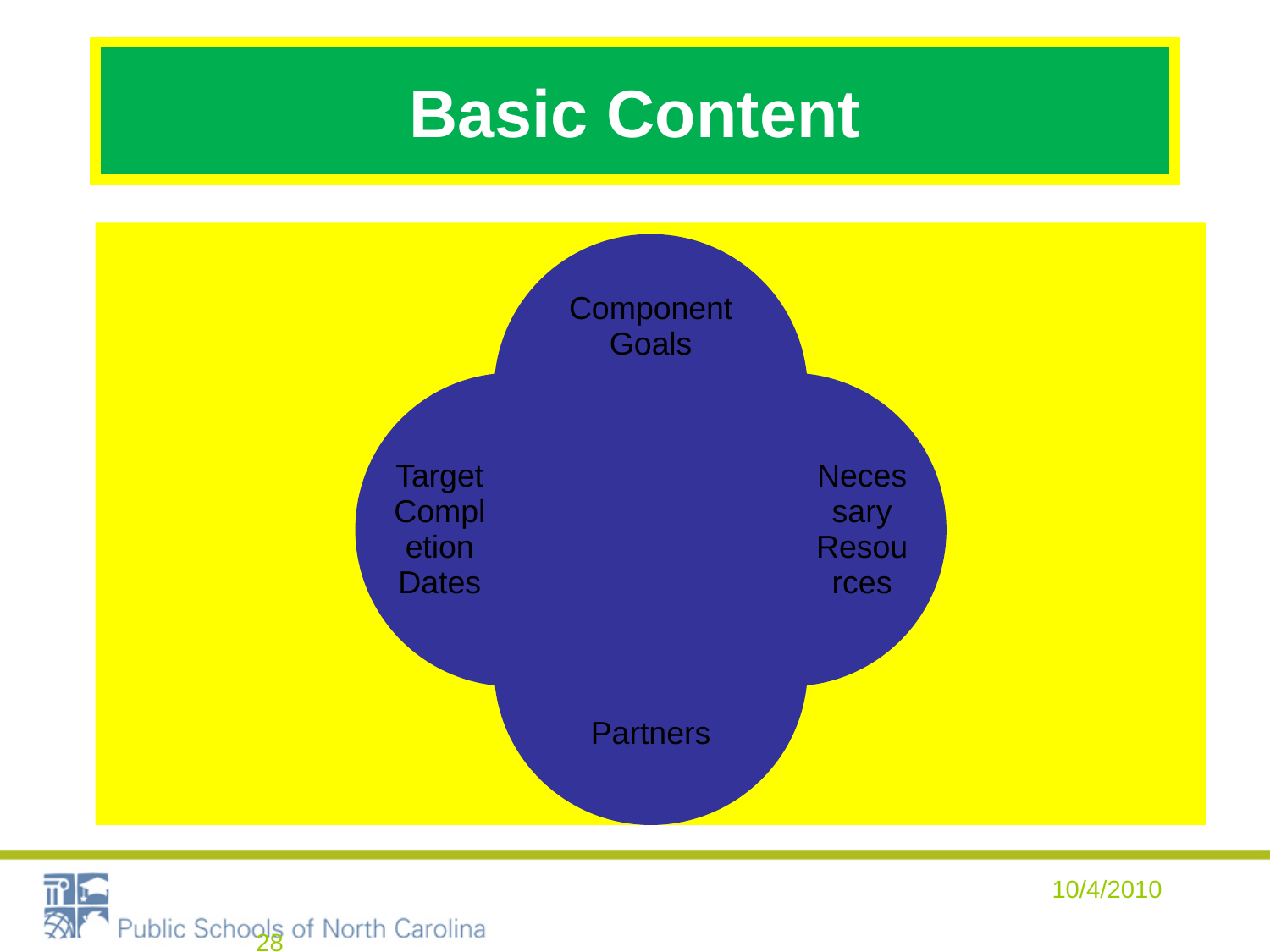

# Basic Content
Component Goals
Necessary Resources
Partners
Target Completion Dates
10/4/2010
28